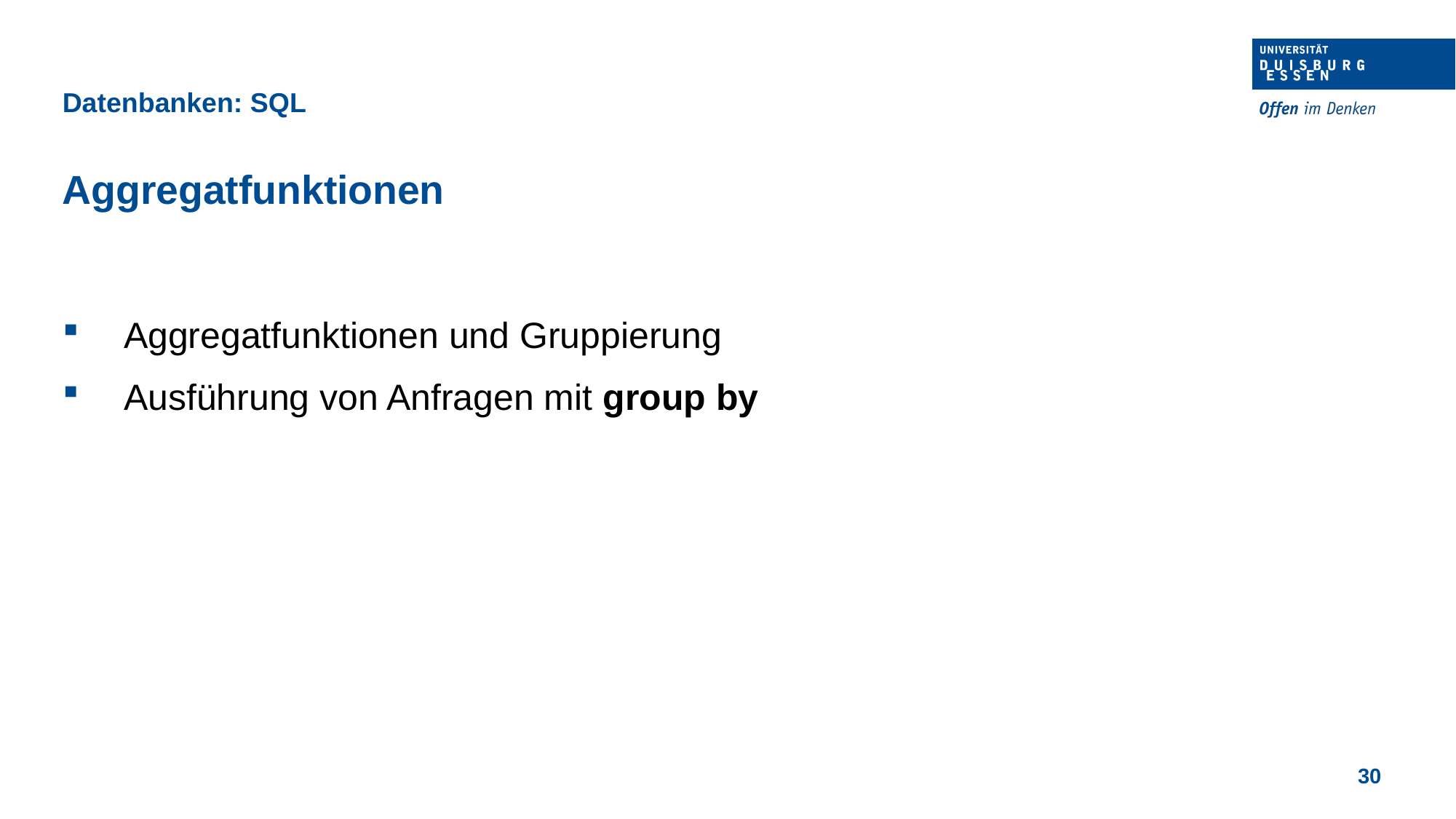

Datenbanken: SQL
Aggregatfunktionen
Aggregatfunktionen und Gruppierung
Ausführung von Anfragen mit group by
30